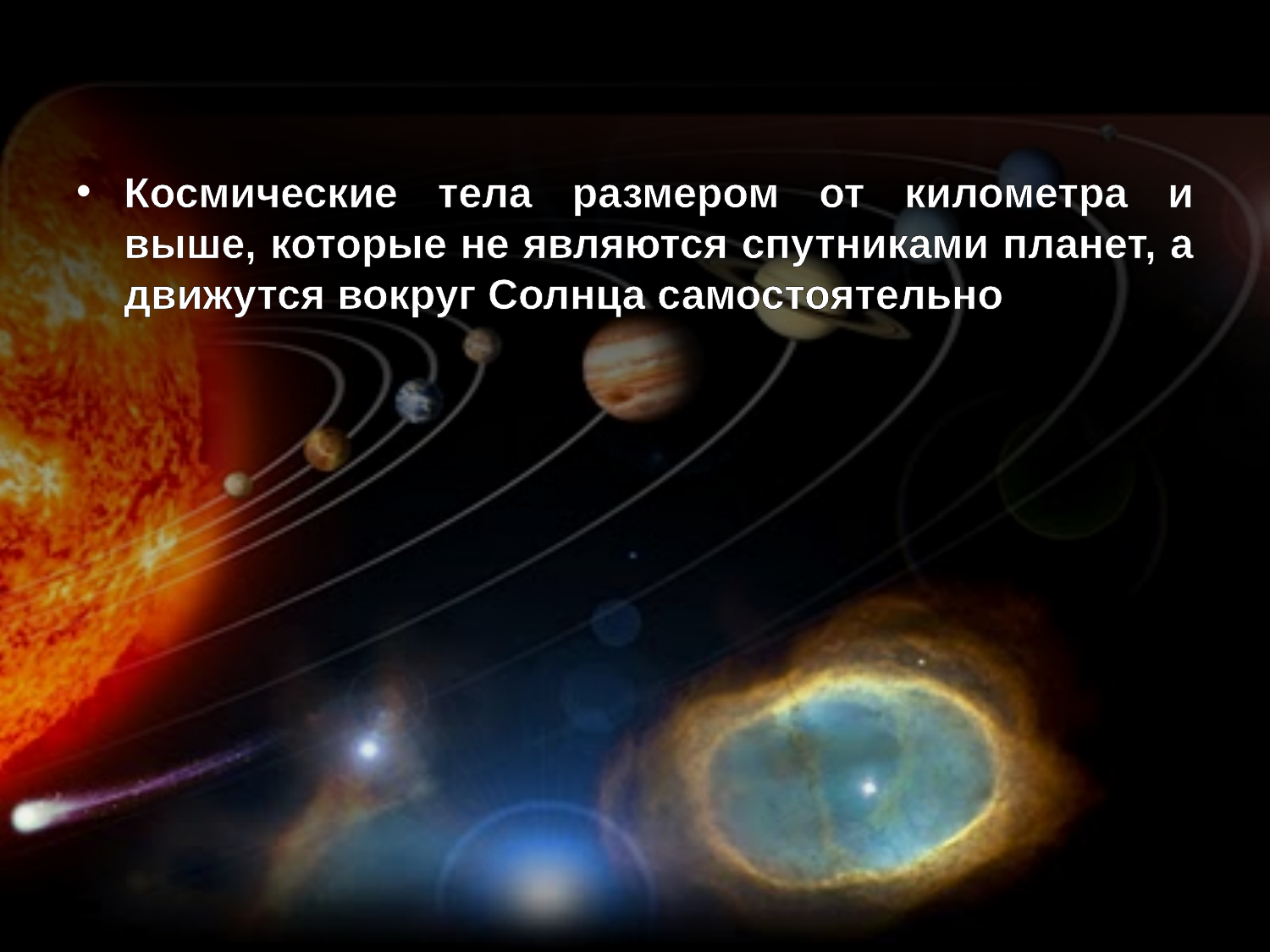

#
Космические тела размером от километра и выше, которые не являются спутниками планет, а движутся вокруг Солнца самостоятельно